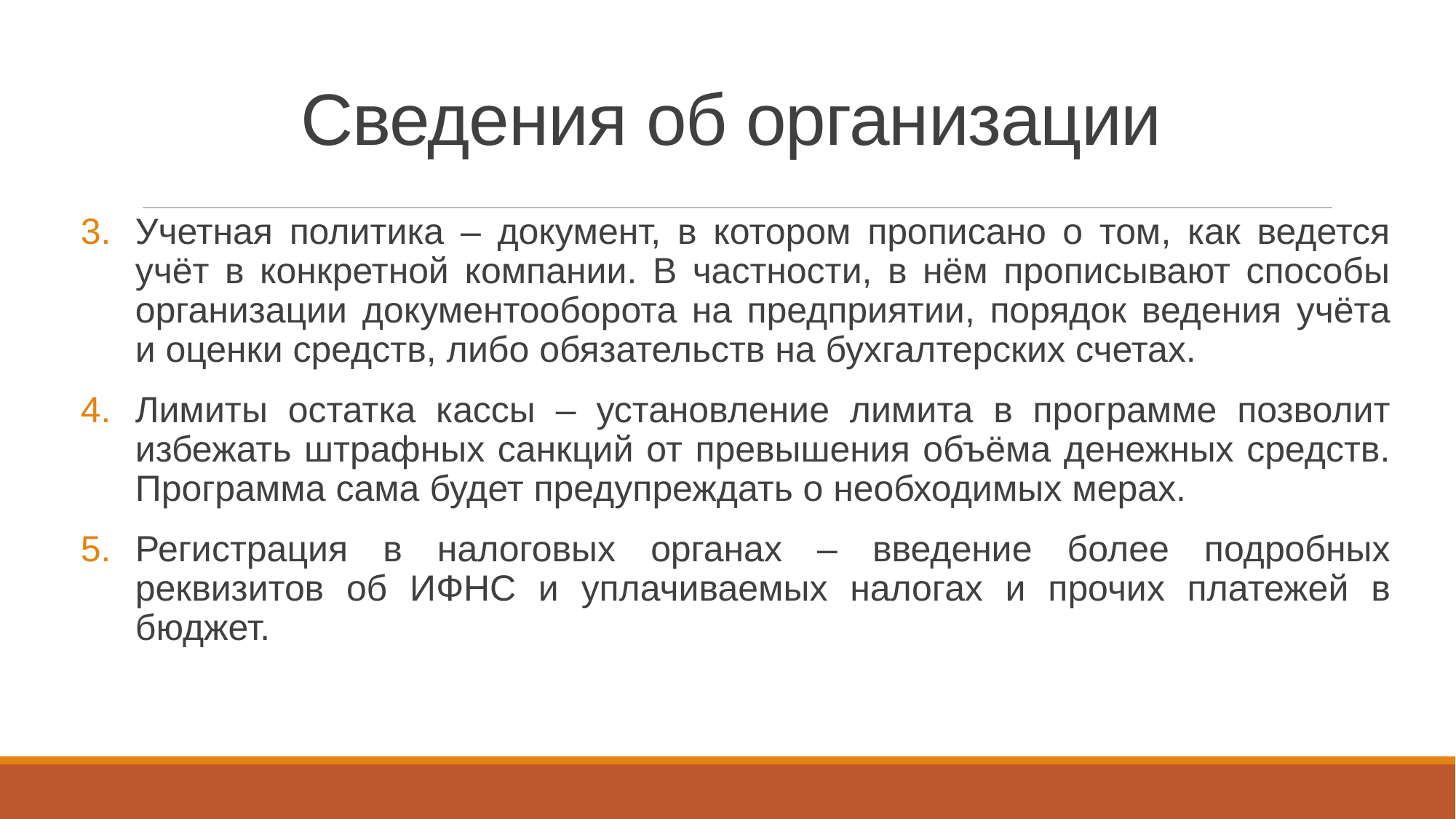

# Сведения об организации
Учетная политика – документ, в котором прописано о том, как ведется учёт в конкретной компании. В частности, в нём прописывают способы организации документооборота на предприятии, порядок ведения учёта и оценки средств, либо обязательств на бухгалтерских счетах.
Лимиты остатка кассы – установление лимита в программе позволит избежать штрафных санкций от превышения объёма денежных средств. Программа сама будет предупреждать о необходимых мерах.
Регистрация в налоговых органах – введение более подробных реквизитов об ИФНС и уплачиваемых налогах и прочих платежей в бюджет.